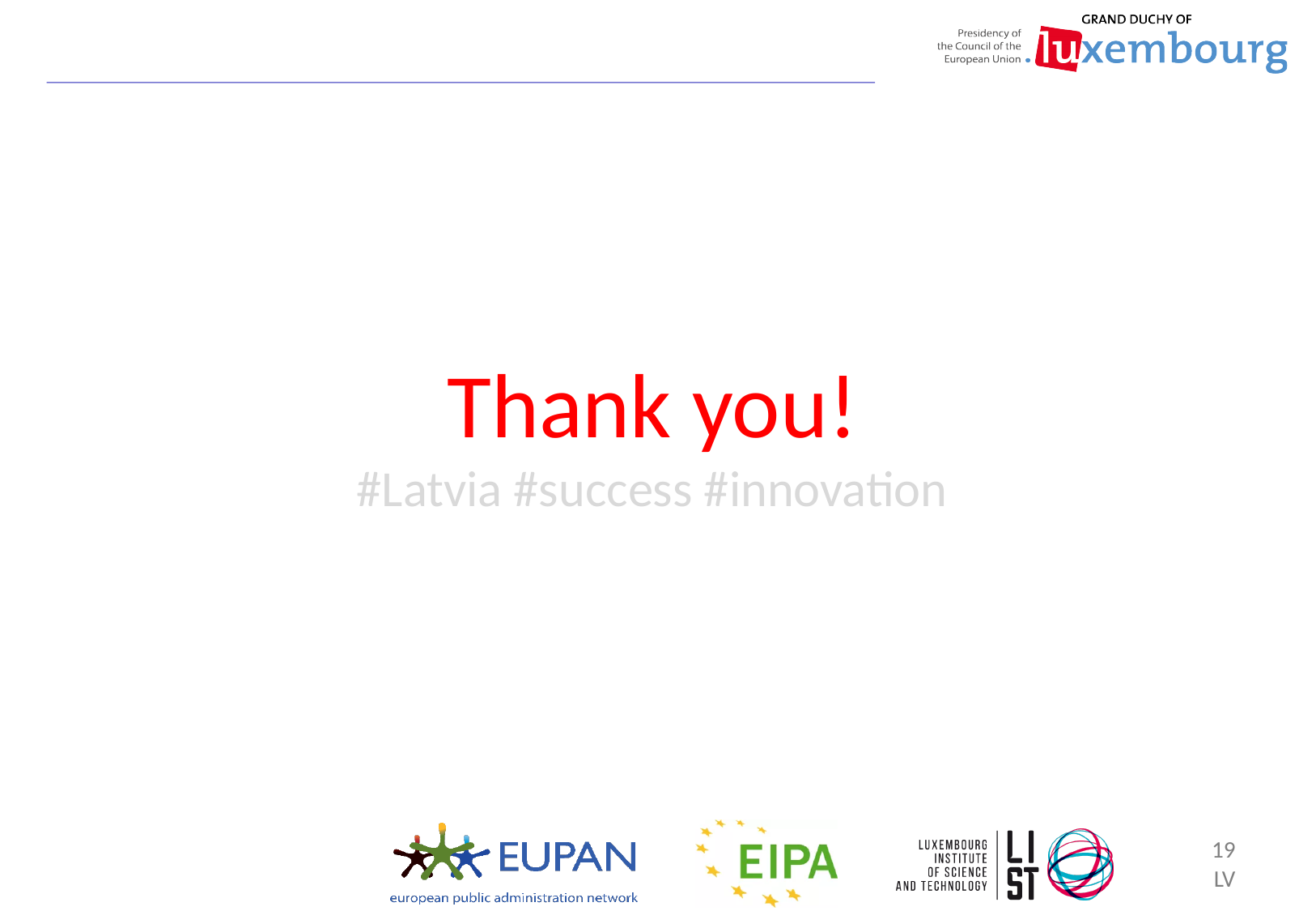

# Thank you! #Latvia #success #innovation
19
LV